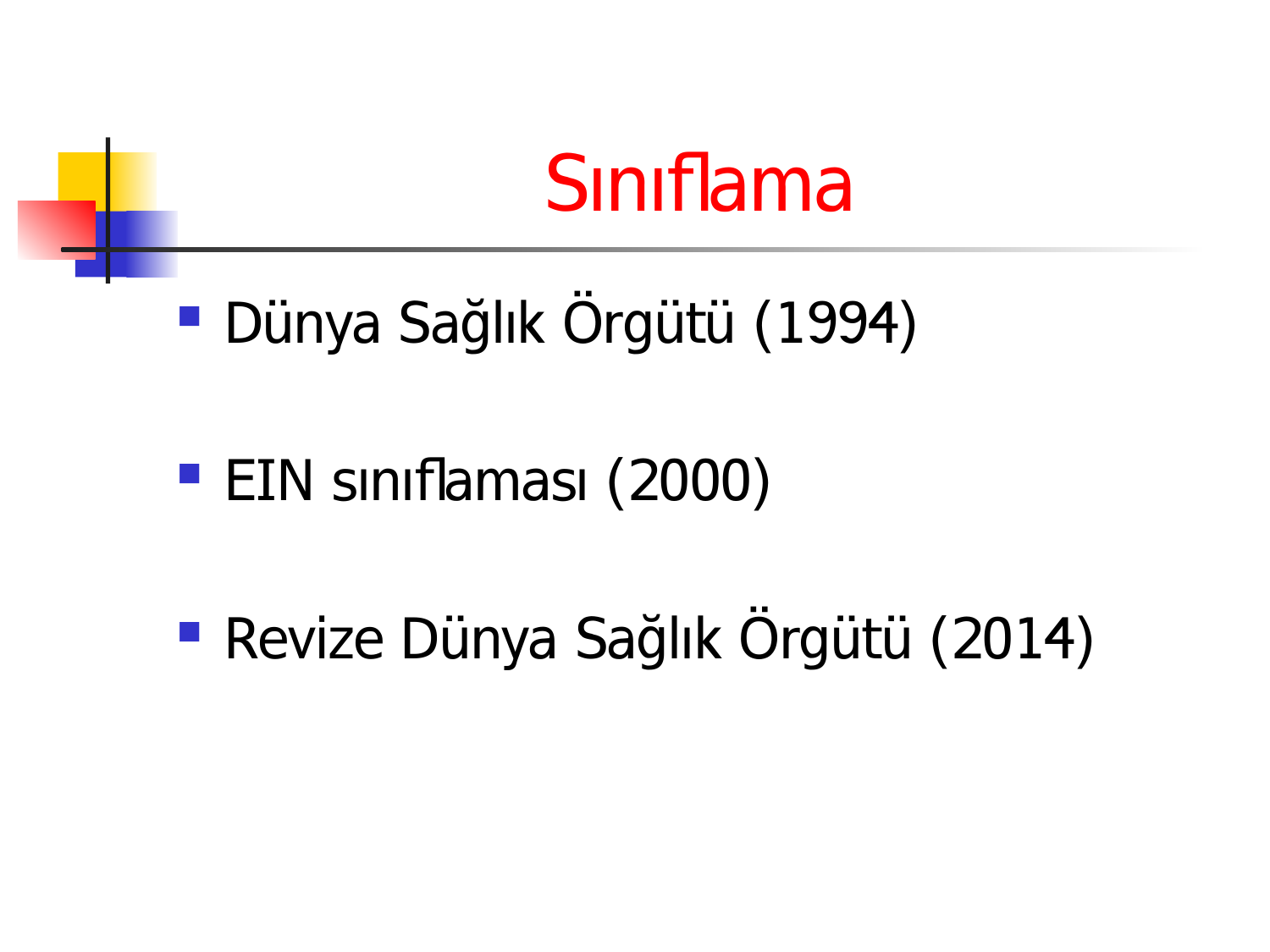

# Sınıflama
Dünya Sağlık Örgütü (1994)

EIN sınıflaması (2000)

Revize Dünya Sağlık Örgütü (2014)